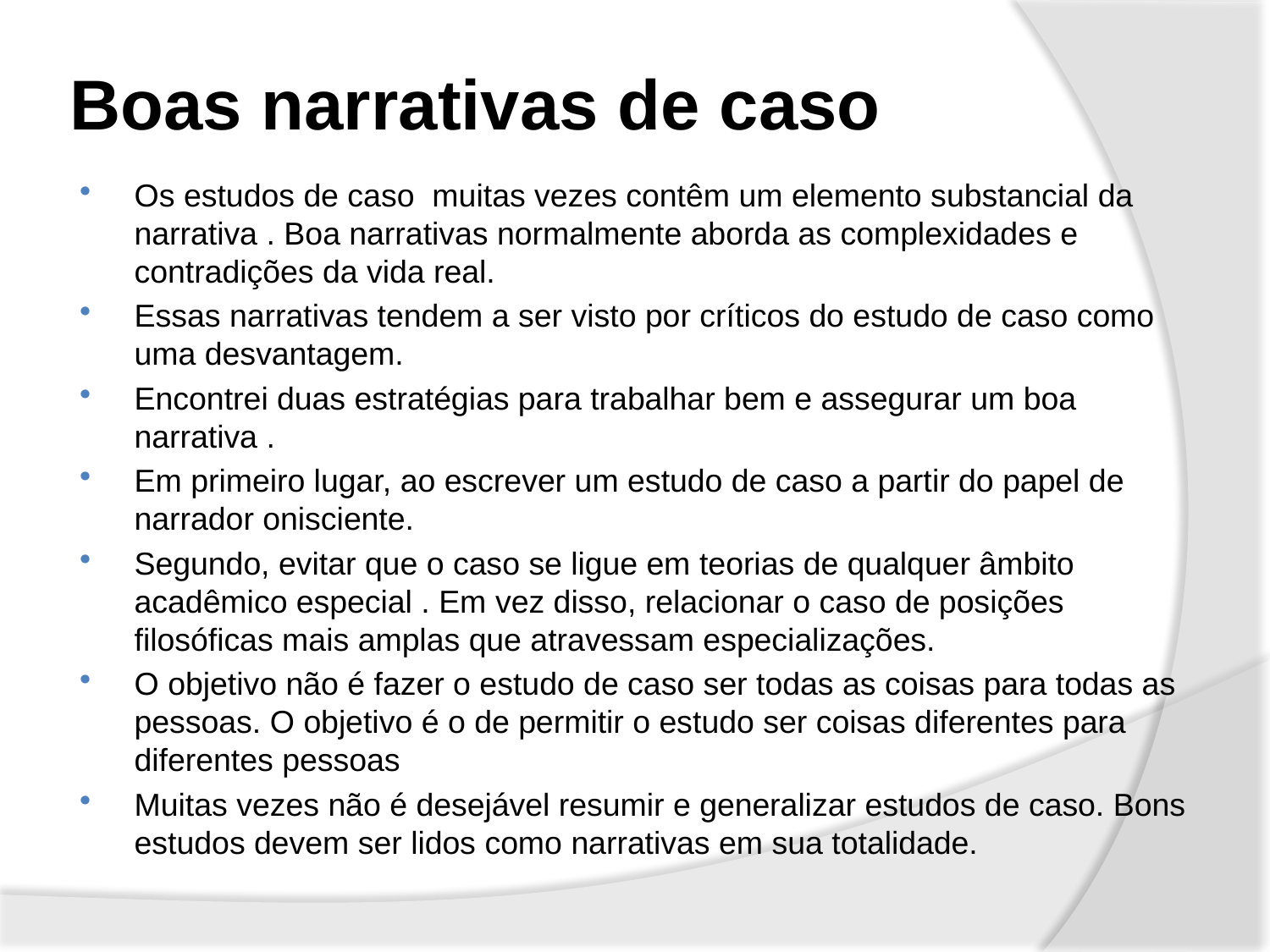

# Boas narrativas de caso
Os estudos de caso  muitas vezes contêm um elemento substancial da narrativa . Boa narrativas normalmente aborda as complexidades e contradições da vida real.
Essas narrativas tendem a ser visto por críticos do estudo de caso como uma desvantagem.
Encontrei duas estratégias para trabalhar bem e assegurar um boa narrativa .
Em primeiro lugar, ao escrever um estudo de caso a partir do papel de narrador onisciente.
Segundo, evitar que o caso se ligue em teorias de qualquer âmbito acadêmico especial . Em vez disso, relacionar o caso de posições filosóficas mais amplas que atravessam especializações.
O objetivo não é fazer o estudo de caso ser todas as coisas para todas as pessoas. O objetivo é o de permitir o estudo ser coisas diferentes para diferentes pessoas
Muitas vezes não é desejável resumir e generalizar estudos de caso. Bons estudos devem ser lidos como narrativas em sua totalidade.